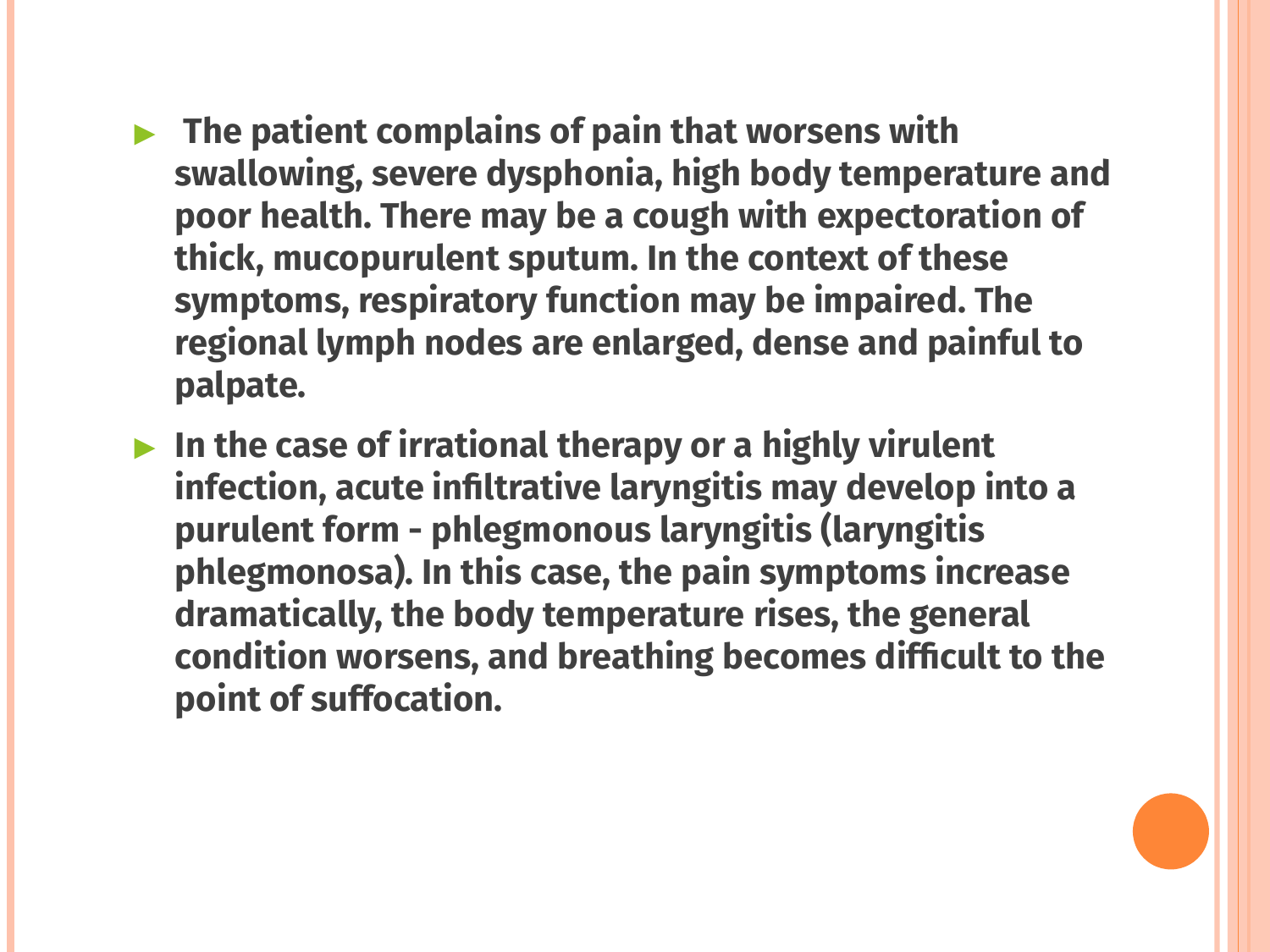

The patient complains of pain that worsens with swallowing, severe dysphonia, high body temperature and poor health. There may be a cough with expectoration of thick, mucopurulent sputum. In the context of these symptoms, respiratory function may be impaired. The regional lymph nodes are enlarged, dense and painful to palpate.
In the case of irrational therapy or a highly virulent infection, acute infiltrative laryngitis may develop into a purulent form - phlegmonous laryngitis (laryngitis phlegmonosa). In this case, the pain symptoms increase dramatically, the body temperature rises, the general condition worsens, and breathing becomes difficult to the point of suffocation.